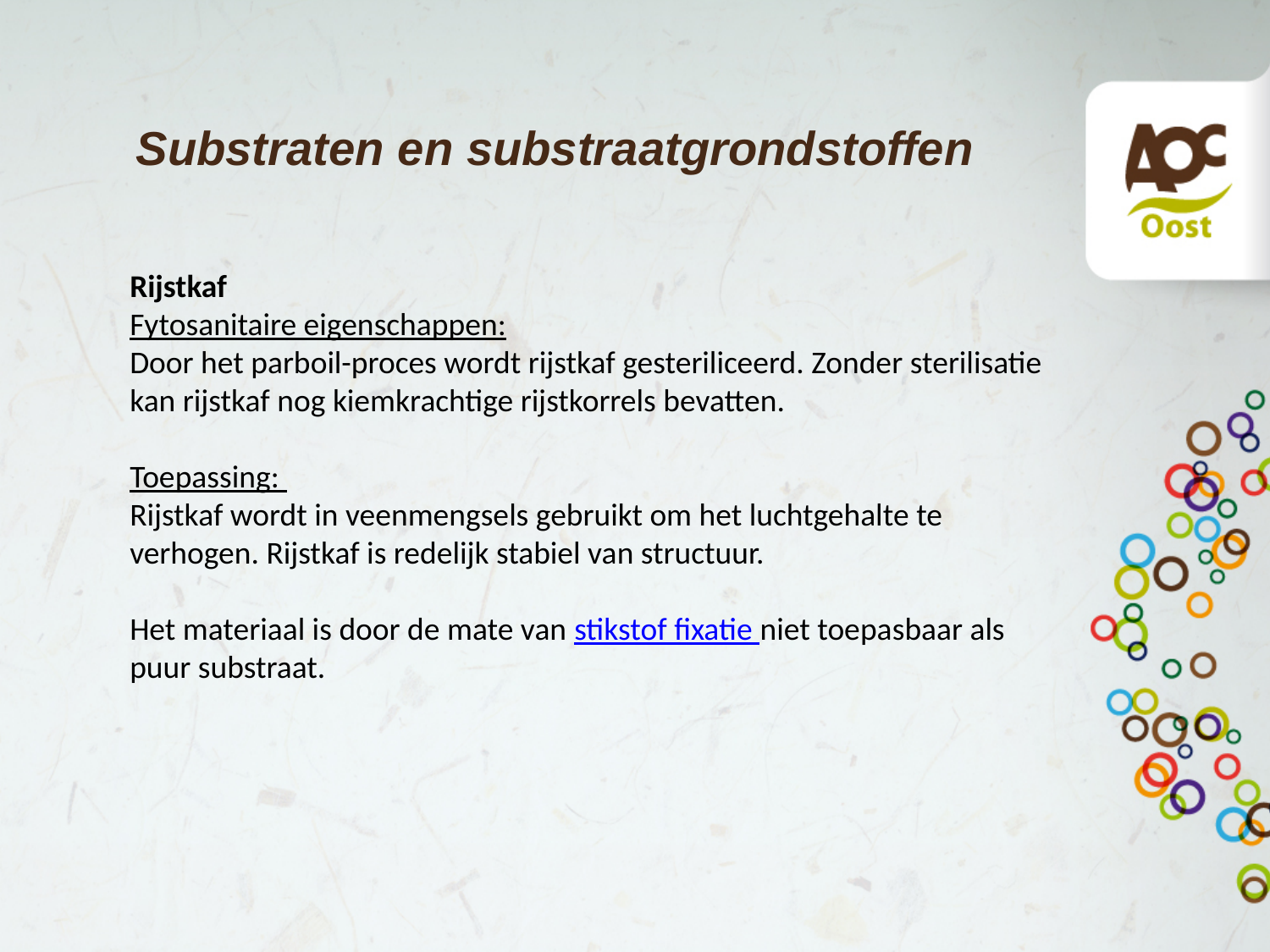

# Substraten en substraatgrondstoffen

Rijstkaf
Fytosanitaire eigenschappen:
Door het parboil-proces wordt rijstkaf gesteriliceerd. Zonder sterilisatie kan rijstkaf nog kiemkrachtige rijstkorrels bevatten.

Toepassing:
Rijstkaf wordt in veenmengsels gebruikt om het luchtgehalte te verhogen. Rijstkaf is redelijk stabiel van structuur.

Het materiaal is door de mate van stikstof fixatie niet toepasbaar als puur substraat.